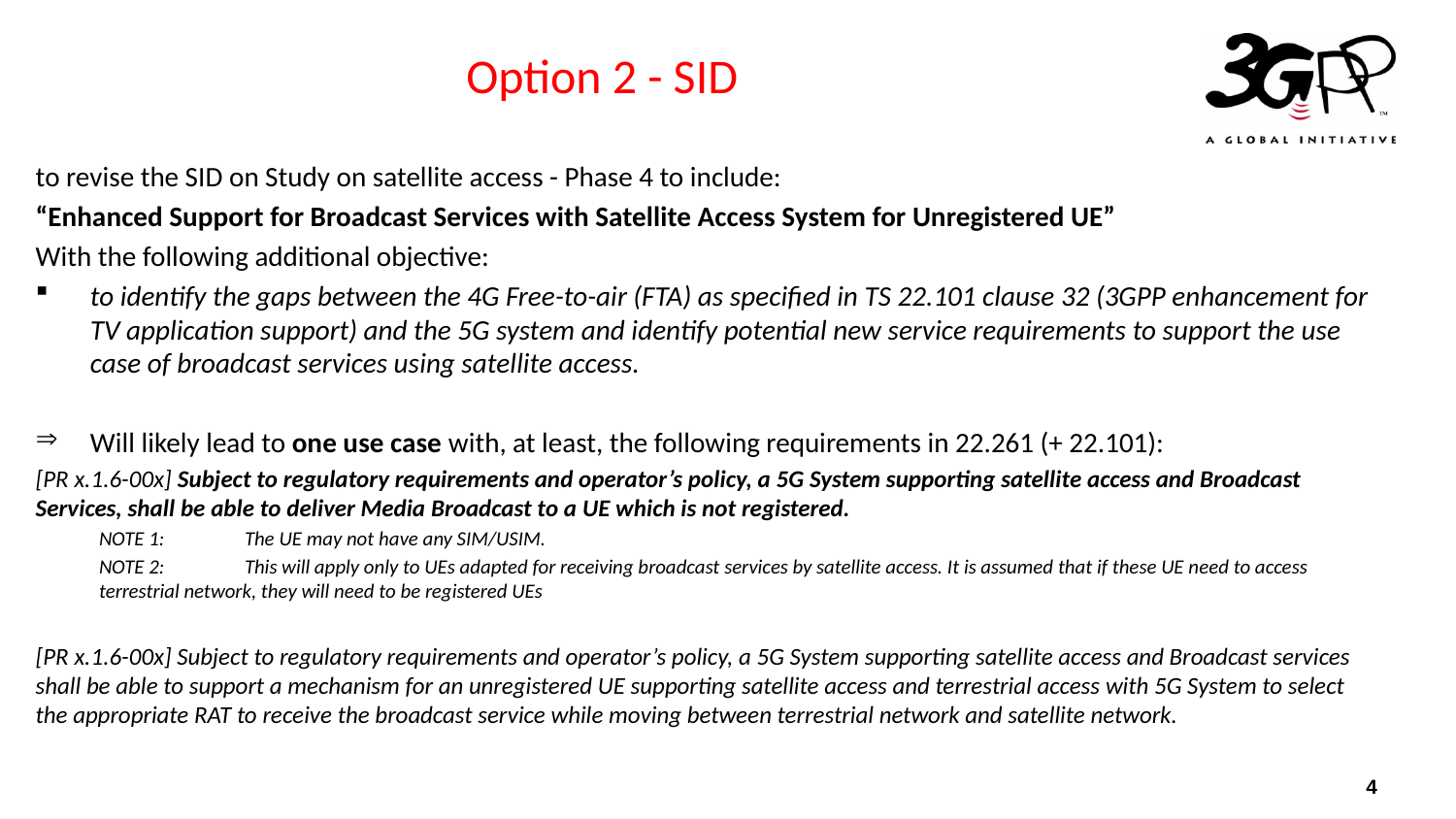

# Option 2 - SID
to revise the SID on Study on satellite access - Phase 4 to include:
“Enhanced Support for Broadcast Services with Satellite Access System for Unregistered UE”
With the following additional objective:
to identify the gaps between the 4G Free-to-air (FTA) as specified in TS 22.101 clause 32 (3GPP enhancement for TV application support) and the 5G system and identify potential new service requirements to support the use case of broadcast services using satellite access.

Will likely lead to one use case with, at least, the following requirements in 22.261 (+ 22.101):
[PR x.1.6-00x] Subject to regulatory requirements and operator’s policy, a 5G System supporting satellite access and Broadcast Services, shall be able to deliver Media Broadcast to a UE which is not registered.
NOTE 1: 	The UE may not have any SIM/USIM.
NOTE 2:	This will apply only to UEs adapted for receiving broadcast services by satellite access. It is assumed that if these UE need to access terrestrial network, they will need to be registered UEs

[PR x.1.6-00x] Subject to regulatory requirements and operator’s policy, a 5G System supporting satellite access and Broadcast services shall be able to support a mechanism for an unregistered UE supporting satellite access and terrestrial access with 5G System to select the appropriate RAT to receive the broadcast service while moving between terrestrial network and satellite network.